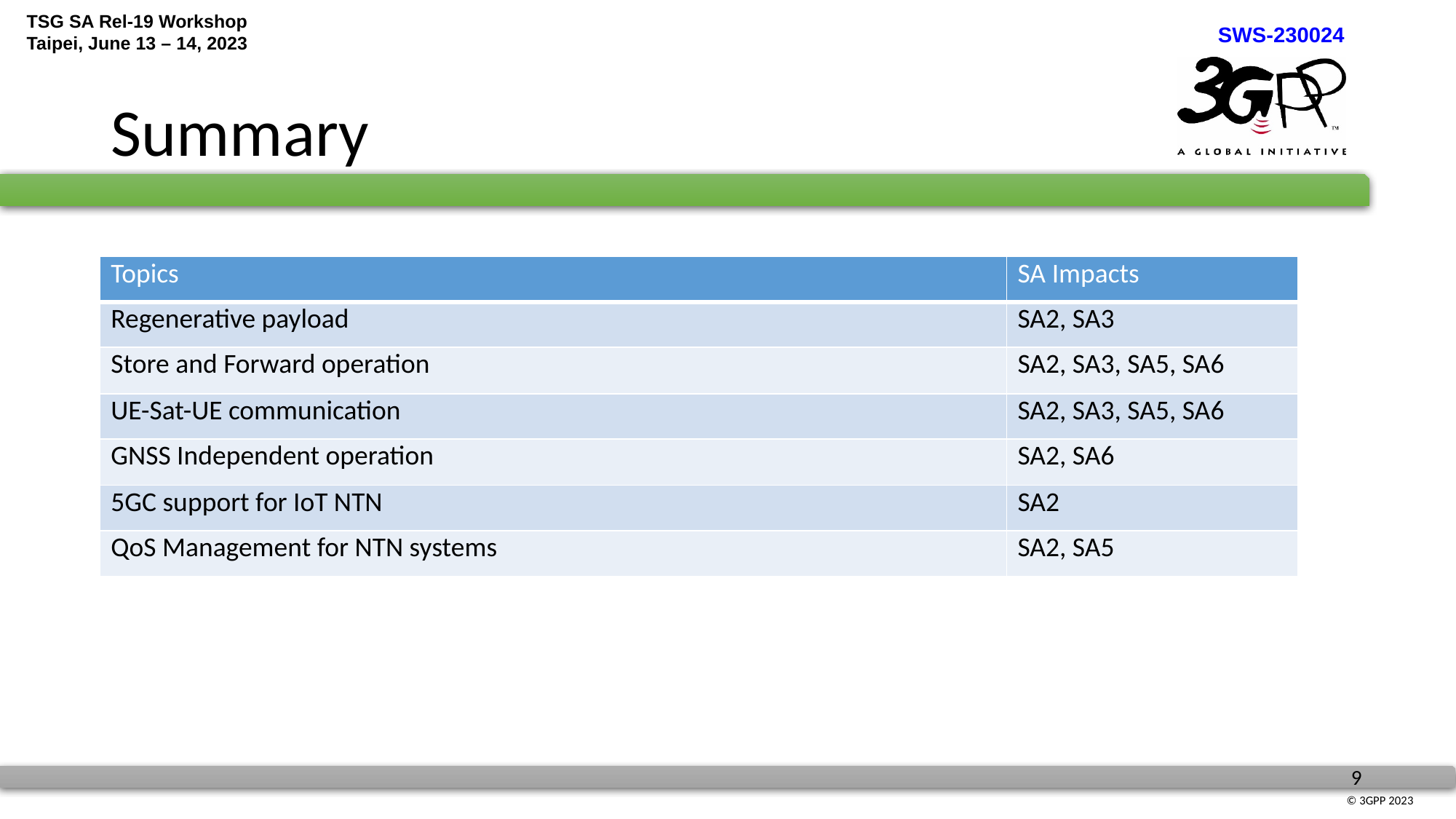

# Summary
| Topics | SA Impacts |
| --- | --- |
| Regenerative payload | SA2, SA3 |
| Store and Forward operation | SA2, SA3, SA5, SA6 |
| UE-Sat-UE communication | SA2, SA3, SA5, SA6 |
| GNSS Independent operation | SA2, SA6 |
| 5GC support for IoT NTN | SA2 |
| QoS Management for NTN systems | SA2, SA5 |